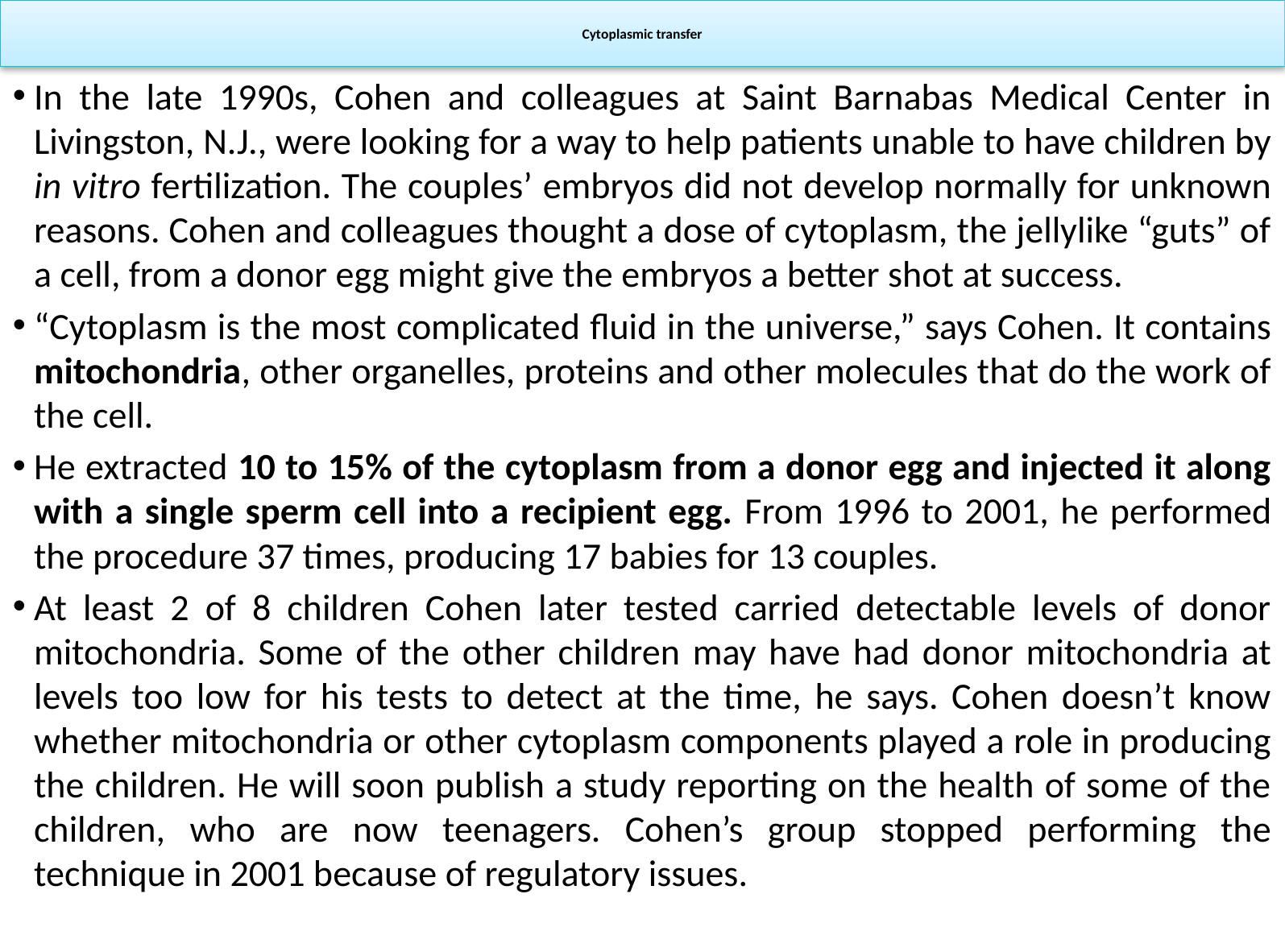

# Cytoplasmic transfer
In the late 1990s, Cohen and colleagues at Saint Barnabas Medical Center in Livingston, N.J., were looking for a way to help patients unable to have children by in vitro fertilization. The couples’ embryos did not develop normally for unknown reasons. Cohen and colleagues thought a dose of cytoplasm, the jellylike “guts” of a cell, from a donor egg might give the embryos a better shot at success.
“Cytoplasm is the most complicated fluid in the universe,” says Cohen. It contains mitochondria, other organelles, proteins and other molecules that do the work of the cell.
He extracted 10 to 15% of the cytoplasm from a donor egg and injected it along with a single sperm cell into a recipient egg. From 1996 to 2001, he performed the procedure 37 times, producing 17 babies for 13 couples.
At least 2 of 8 children Cohen later tested carried detectable levels of donor mitochondria. Some of the other children may have had donor mitochondria at levels too low for his tests to detect at the time, he says. Cohen doesn’t know whether mitochondria or other cytoplasm components played a role in producing the children. He will soon publish a study reporting on the health of some of the children, who are now teenagers. Cohen’s group stopped performing the technique in 2001 because of regulatory issues.